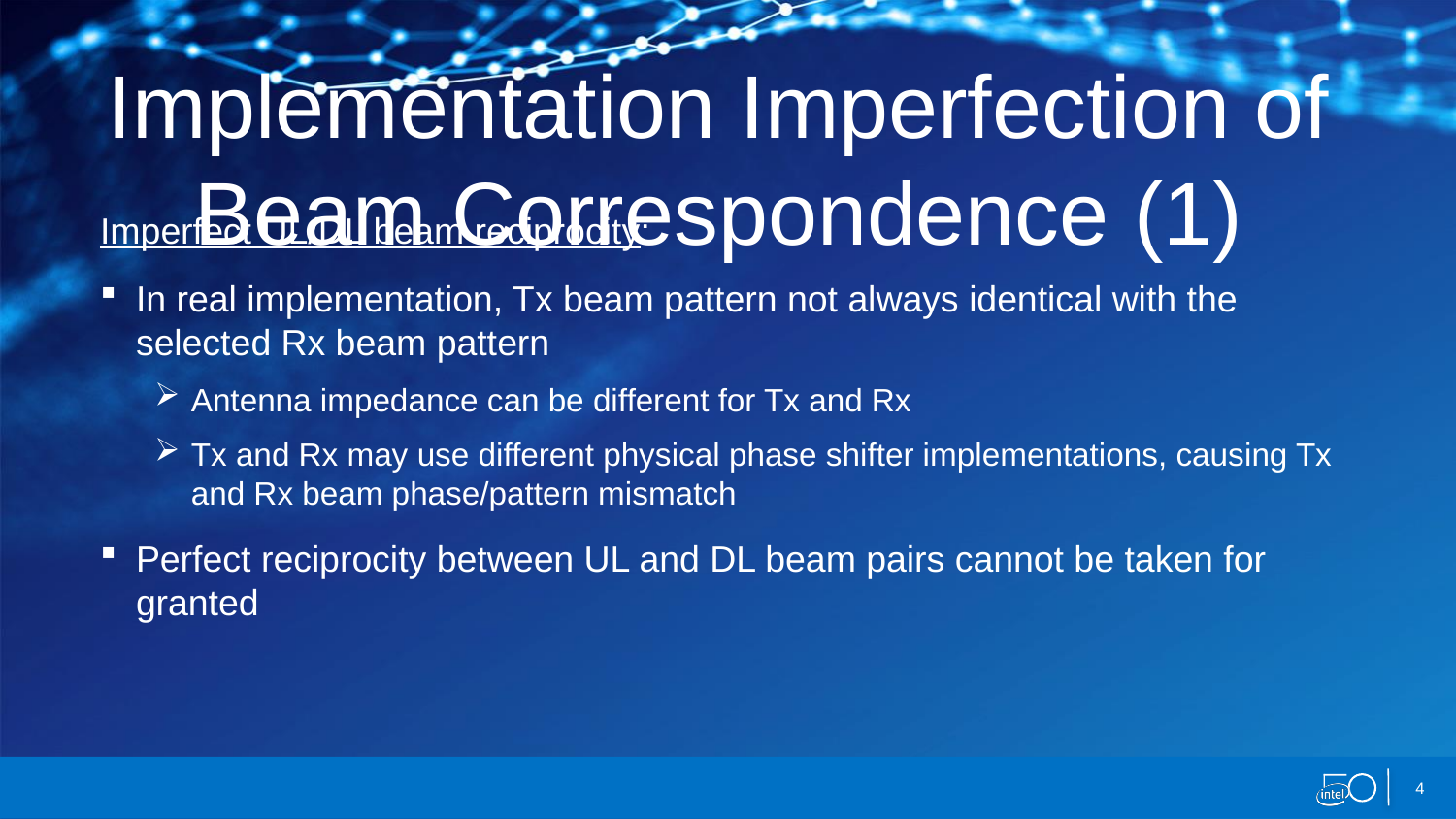

# Implementation Imperfection of Beam Correspondence (1)
Imperfect UL/DL beam reciprocity:
In real implementation, Tx beam pattern not always identical with the selected Rx beam pattern
Antenna impedance can be different for Tx and Rx
Tx and Rx may use different physical phase shifter implementations, causing Tx and Rx beam phase/pattern mismatch
Perfect reciprocity between UL and DL beam pairs cannot be taken for granted

4